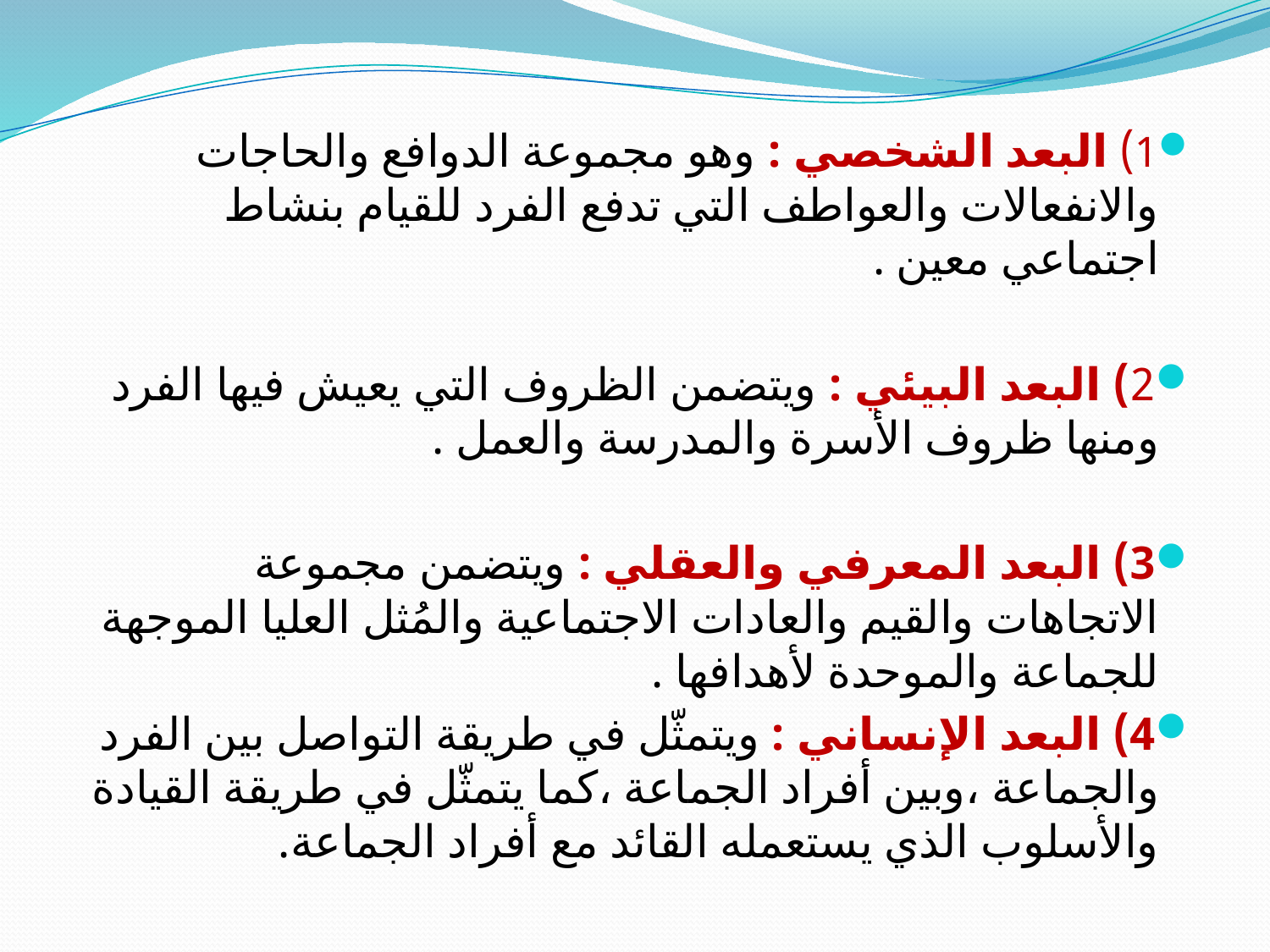

#
1) البعد الشخصي : وهو مجموعة الدوافع والحاجات والانفعالات والعواطف التي تدفع الفرد للقيام بنشاط اجتماعي معين .

2) البعد البيئي : ويتضمن الظروف التي يعيش فيها الفرد ومنها ظروف الأسرة والمدرسة والعمل .

3) البعد المعرفي والعقلي : ويتضمن مجموعة الاتجاهات والقيم والعادات الاجتماعية والمُثل العليا الموجهة للجماعة والموحدة لأهدافها .
4) البعد الإنساني : ويتمثّل في طريقة التواصل بين الفرد والجماعة ،وبين أفراد الجماعة ،كما يتمثّل في طريقة القيادة والأسلوب الذي يستعمله القائد مع أفراد الجماعة.